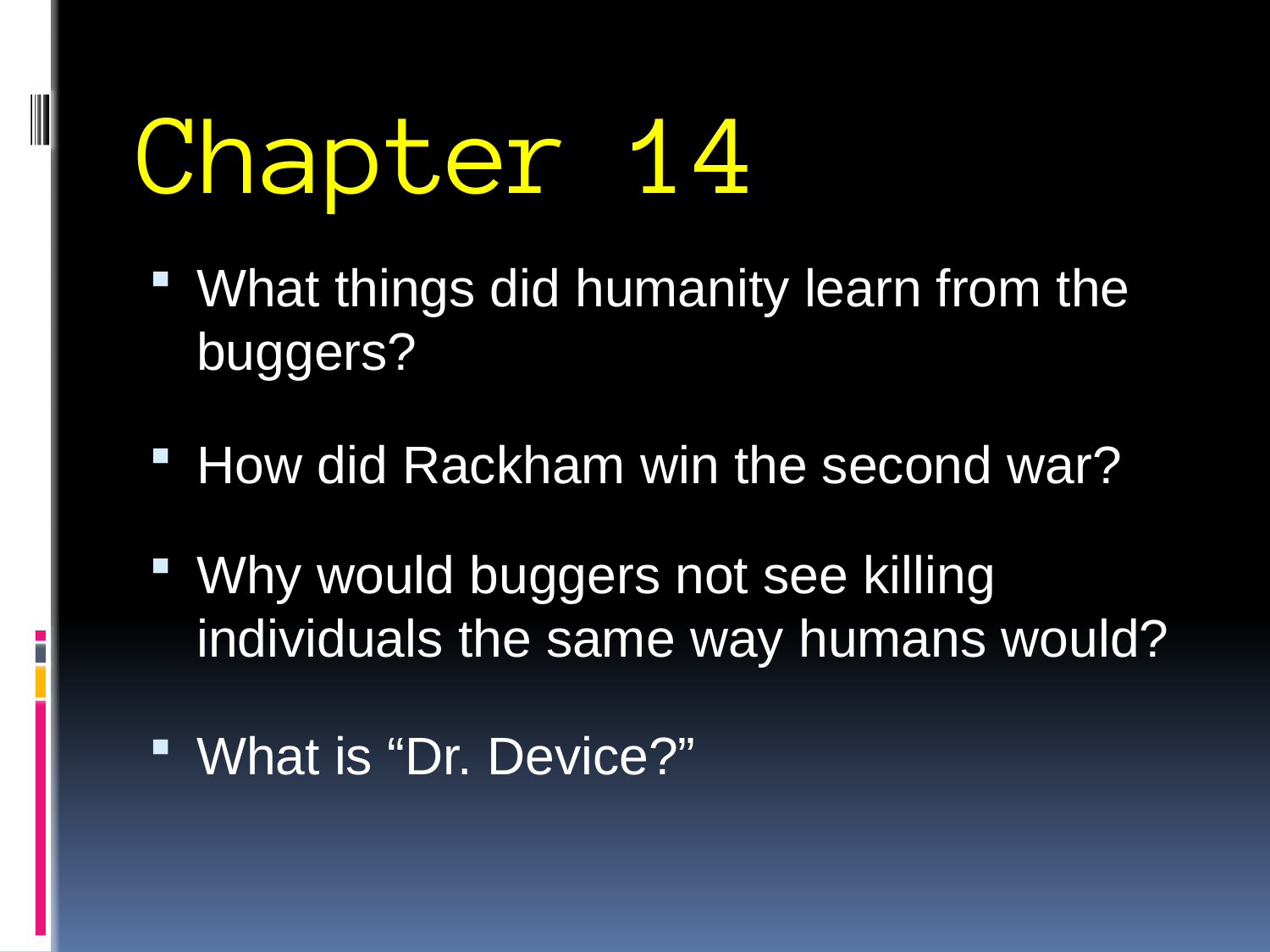

# Chapter 14
What things did humanity learn from the buggers?

How did Rackham win the second war?

Why would buggers not see killing individuals the same way humans would?

What is “Dr. Device?”